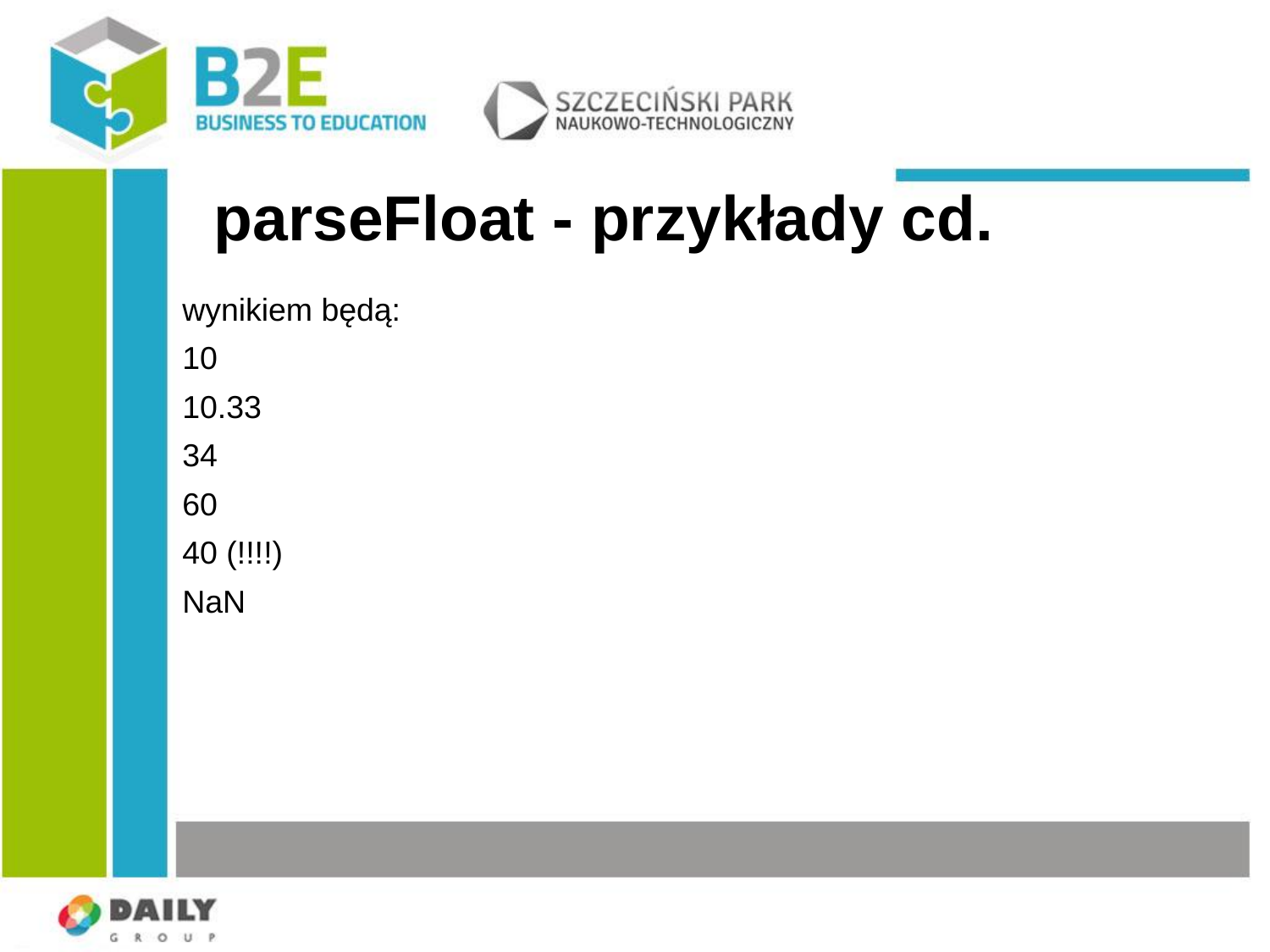

# parseFloat - przykłady cd.
wynikiem będą:
10
10.33
34
60
40 (!!!!)
NaN